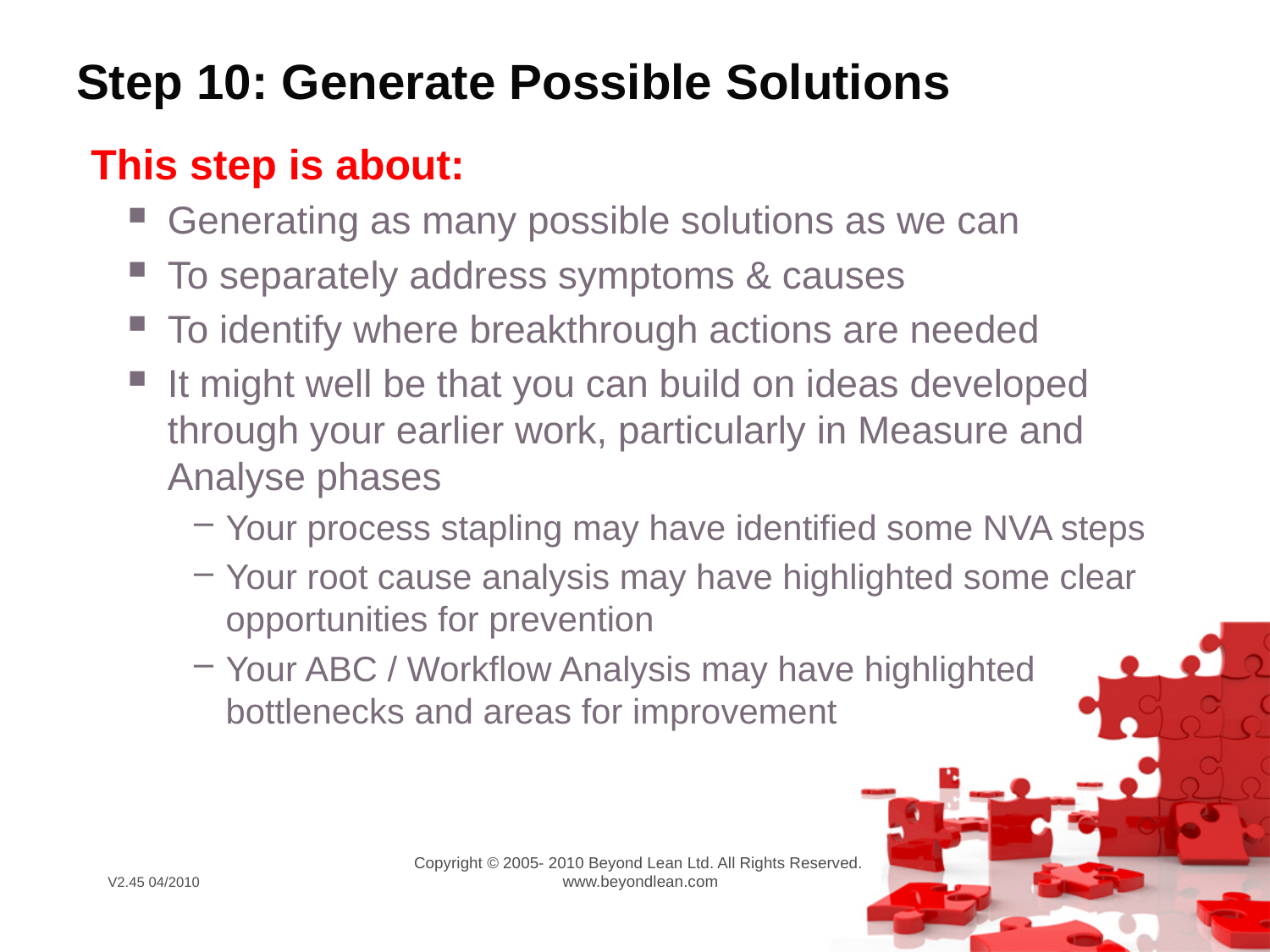

# Step 10: Generate Possible Solutions
This step is about:
Generating as many possible solutions as we can
To separately address symptoms & causes
To identify where breakthrough actions are needed
It might well be that you can build on ideas developed through your earlier work, particularly in Measure and Analyse phases
Your process stapling may have identified some NVA steps
Your root cause analysis may have highlighted some clear opportunities for prevention
Your ABC / Workflow Analysis may have highlighted bottlenecks and areas for improvement